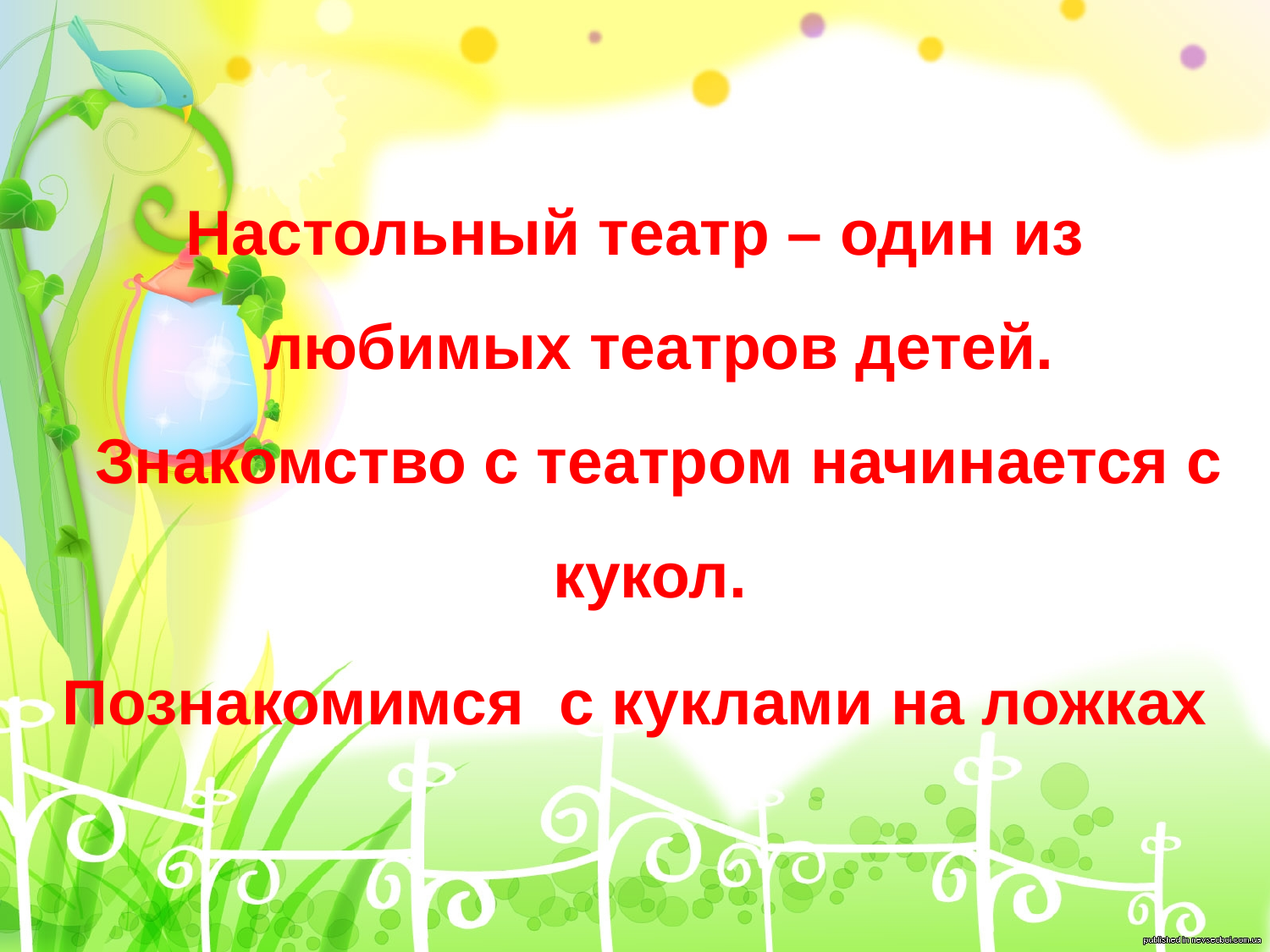

Настольный театр – один из любимых театров детей. Знакомство с театром начинается с кукол.
Познакомимся  с куклами на ложках